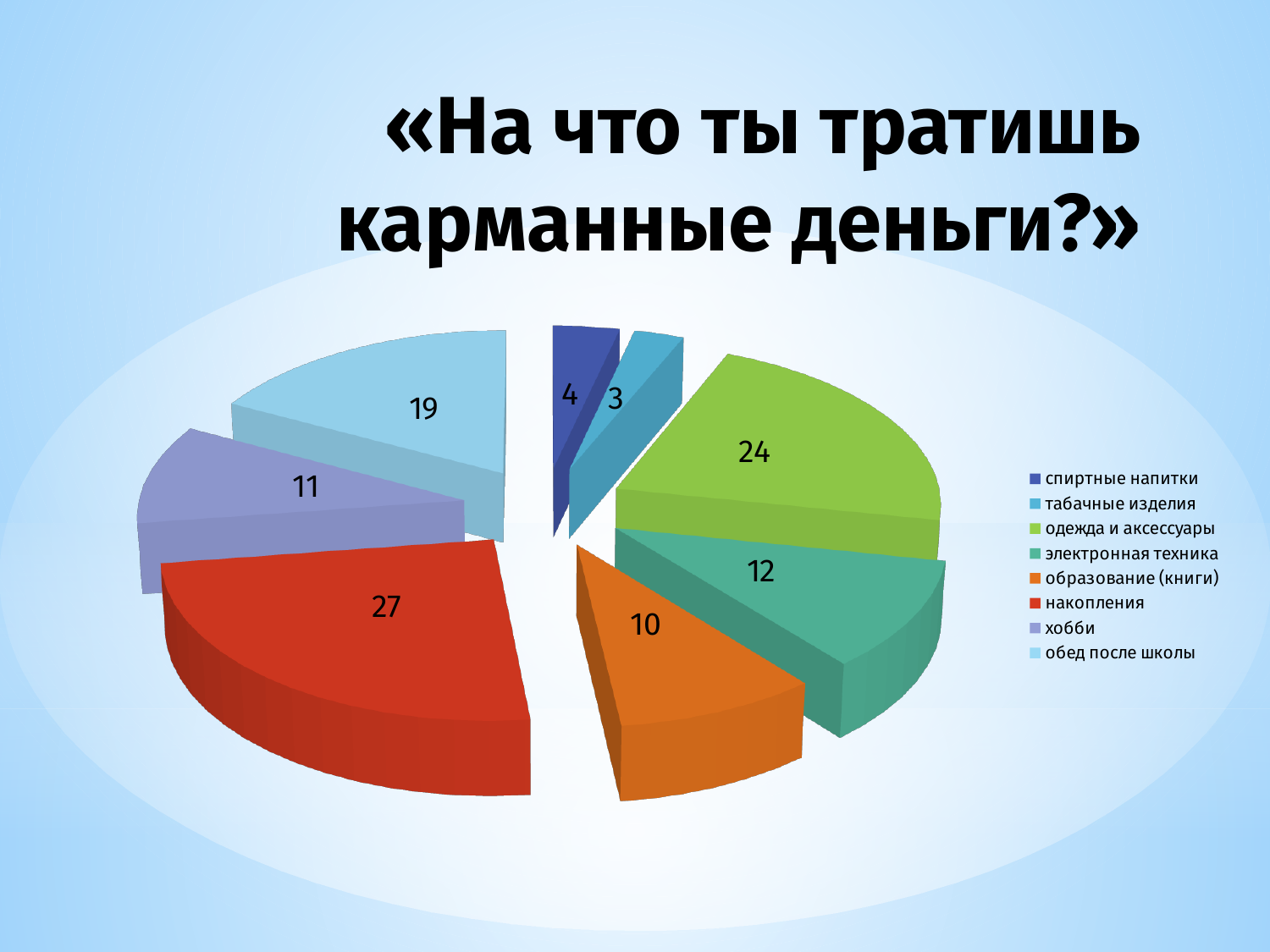

# «На что ты тратишь карманные деньги?»

[unsupported chart]